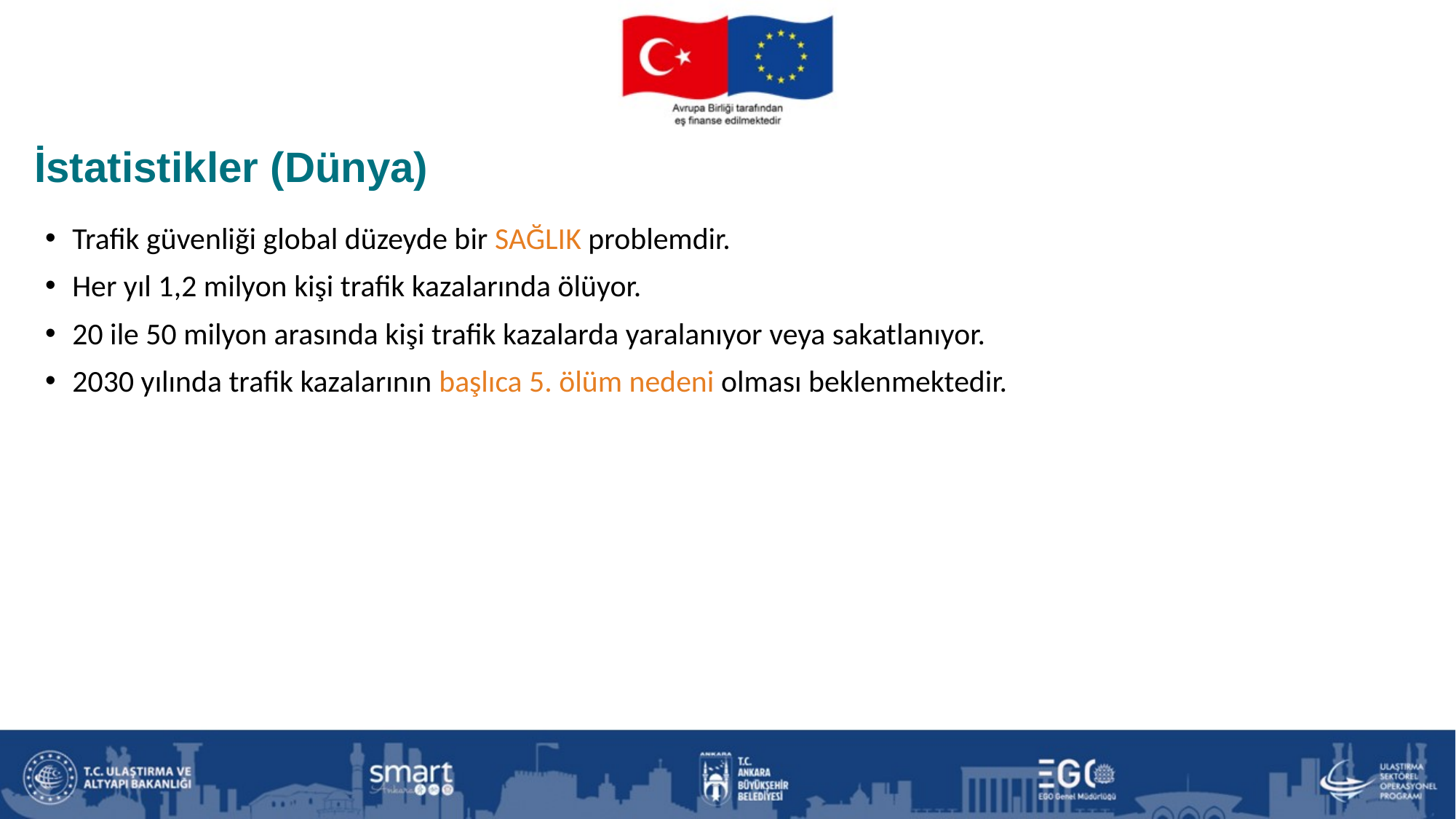

İstatistikler (Dünya)

Trafik güvenliği global düzeyde bir SAĞLIK problemdir.
Her yıl 1,2 milyon kişi trafik kazalarında ölüyor.
20 ile 50 milyon arasında kişi trafik kazalarda yaralanıyor veya sakatlanıyor.
2030 yılında trafik kazalarının başlıca 5. ölüm nedeni olması beklenmektedir.